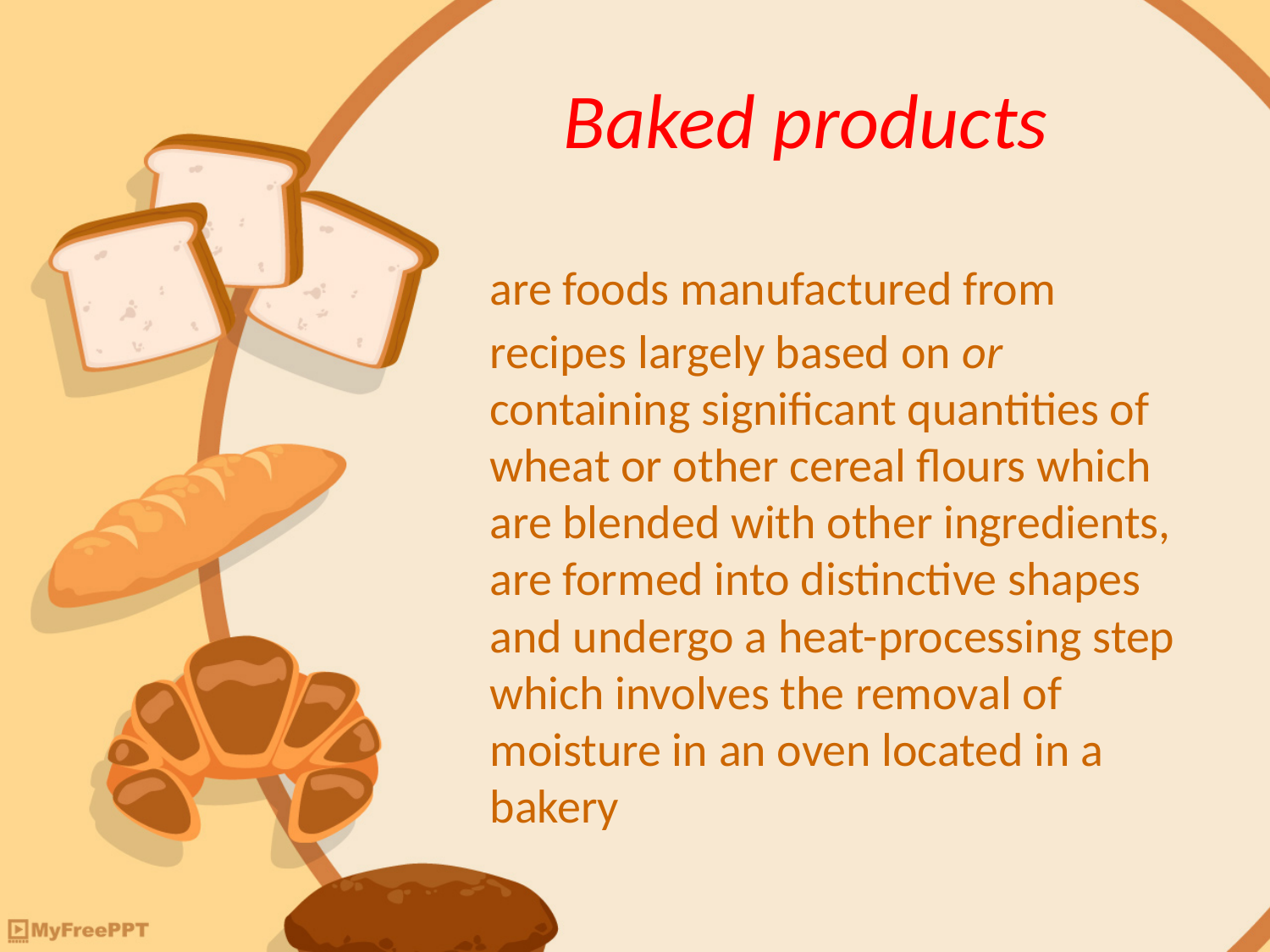

# Baked products
	are foods manufactured from recipes largely based on or containing significant quantities of wheat or other cereal flours which are blended with other ingredients, are formed into distinctive shapes and undergo a heat-processing step which involves the removal of moisture in an oven located in a bakery